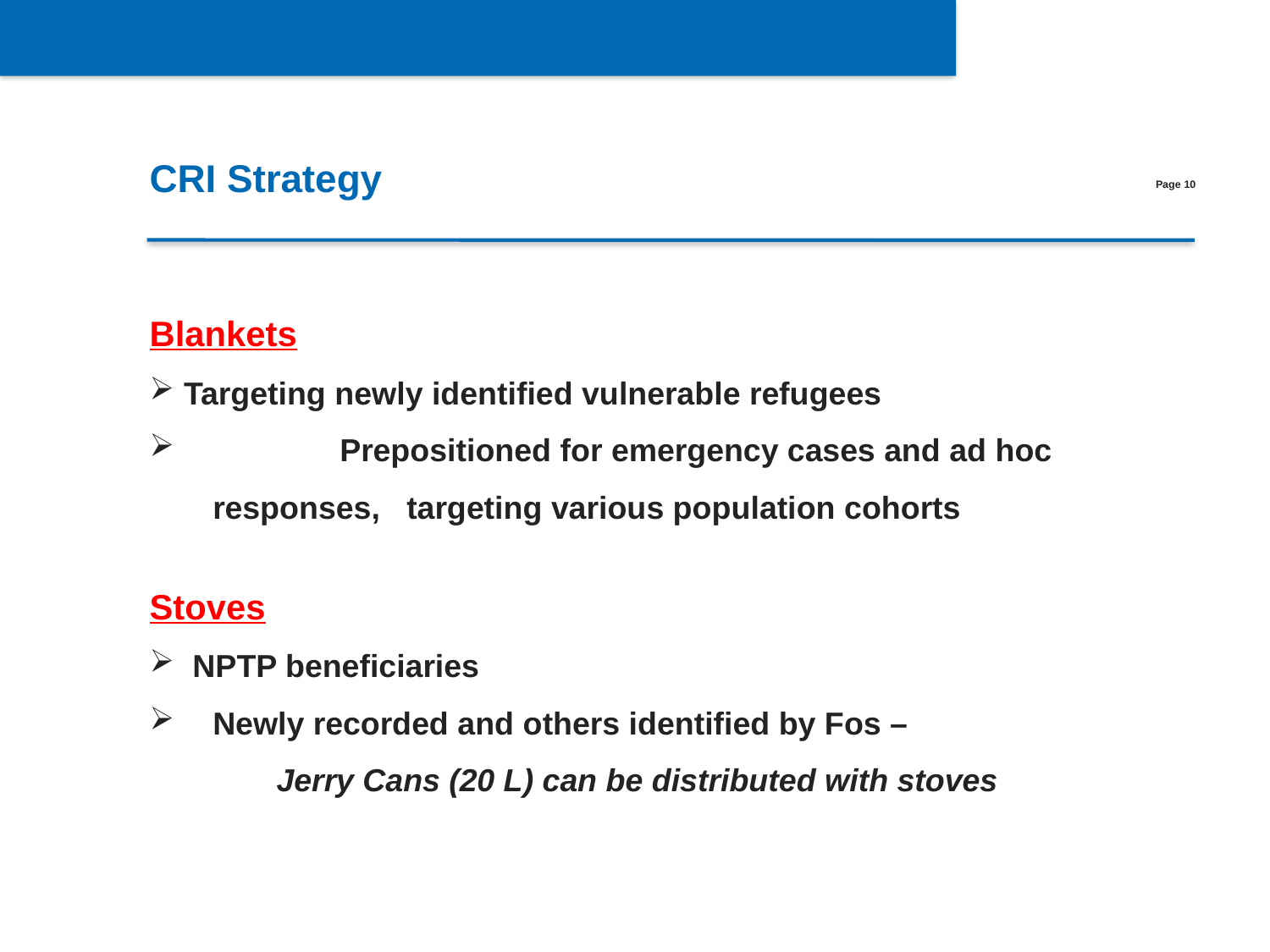

CRI Strategy
Blankets
 Targeting newly identified vulnerable refugees
	Prepositioned for emergency cases and ad hoc responses,   targeting various population cohorts

Stoves
  NPTP beneficiaries
Newly recorded and others identified by Fos –
	Jerry Cans (20 L) can be distributed with stoves